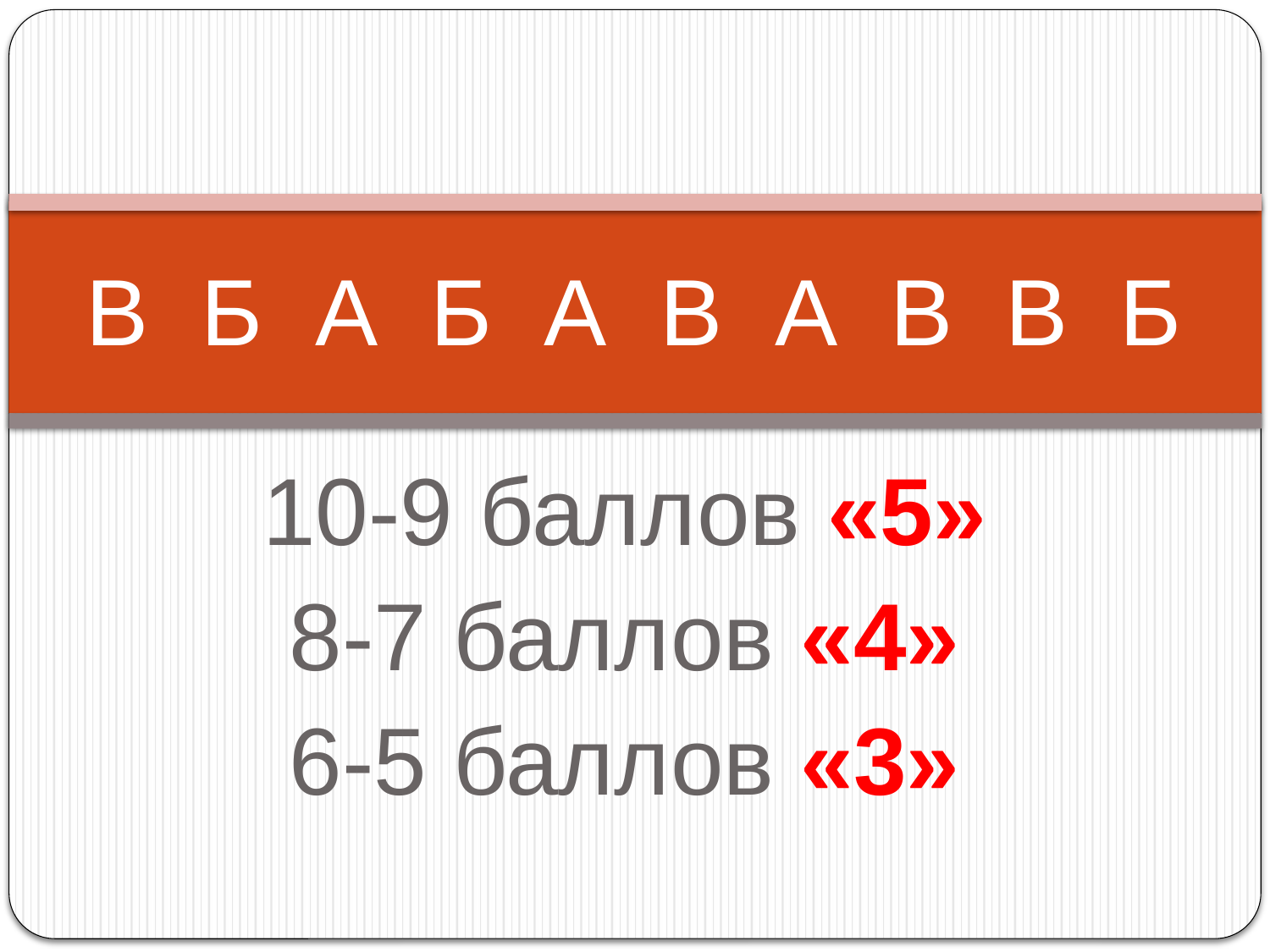

# В  Б  А  Б  А  В  А  В  В  Б
10-9 баллов «5»
8-7 баллов «4»
6-5 баллов «3»